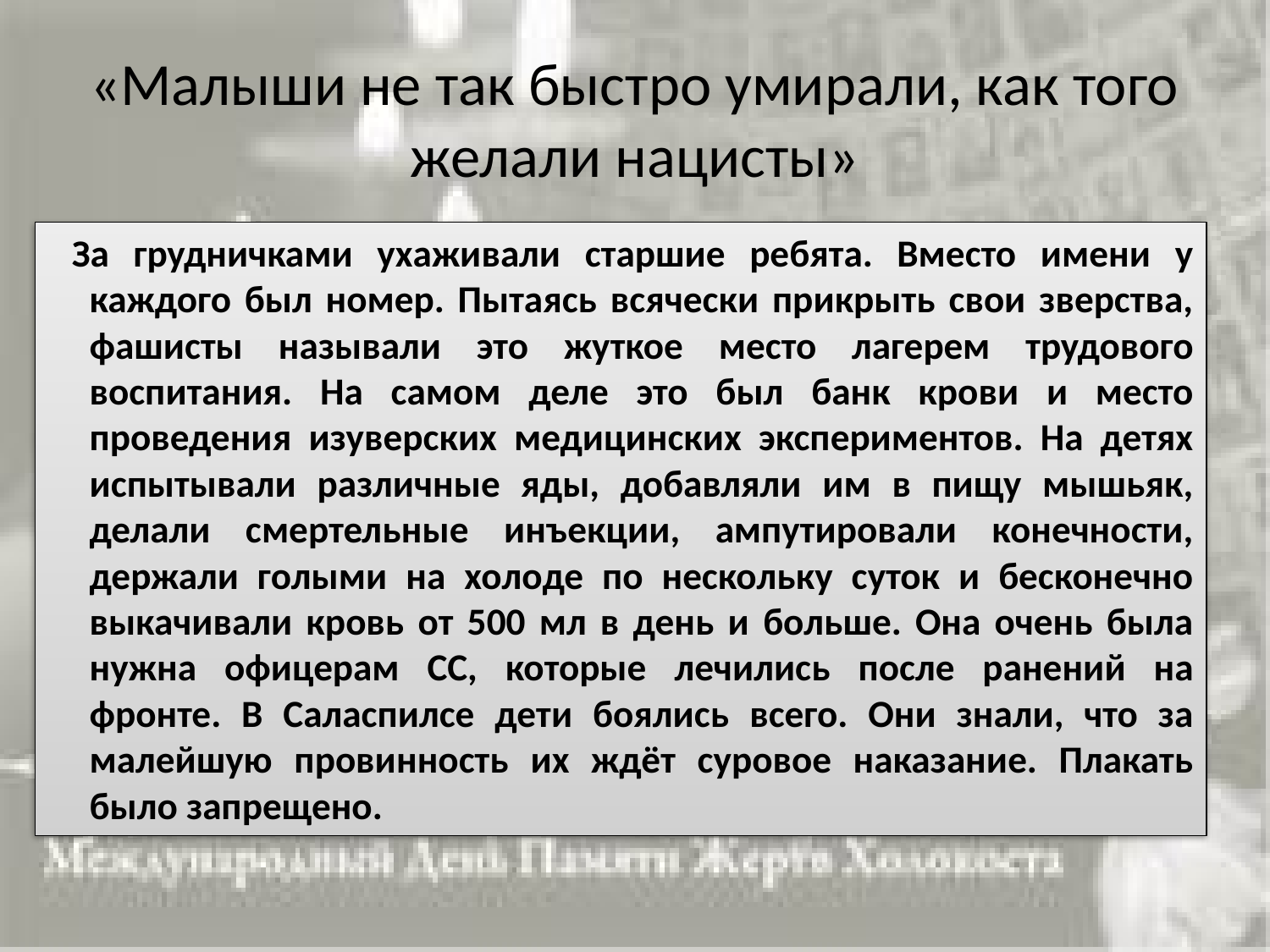

# «Малыши не так быстро умирали, как того желали нацисты»
 За грудничками ухаживали старшие ребята. Вместо имени у каждого был номер. Пытаясь всячески прикрыть свои зверства, фашисты называли это жуткое место лагерем трудового воспитания. На самом деле это был банк крови и место проведения изуверских медицинских экспериментов. На детях испытывали различные яды, добавляли им в пищу мышьяк, делали смертельные инъекции, ампутировали конечности, держали голыми на холоде по нескольку суток и бесконечно выкачивали кровь от 500 мл в день и больше. Она очень была нужна офицерам СС, которые лечились после ранений на фронте. В Саласпилсе дети боялись всего. Они знали, что за малейшую провинность их ждёт суровое наказание. Плакать было запрещено.